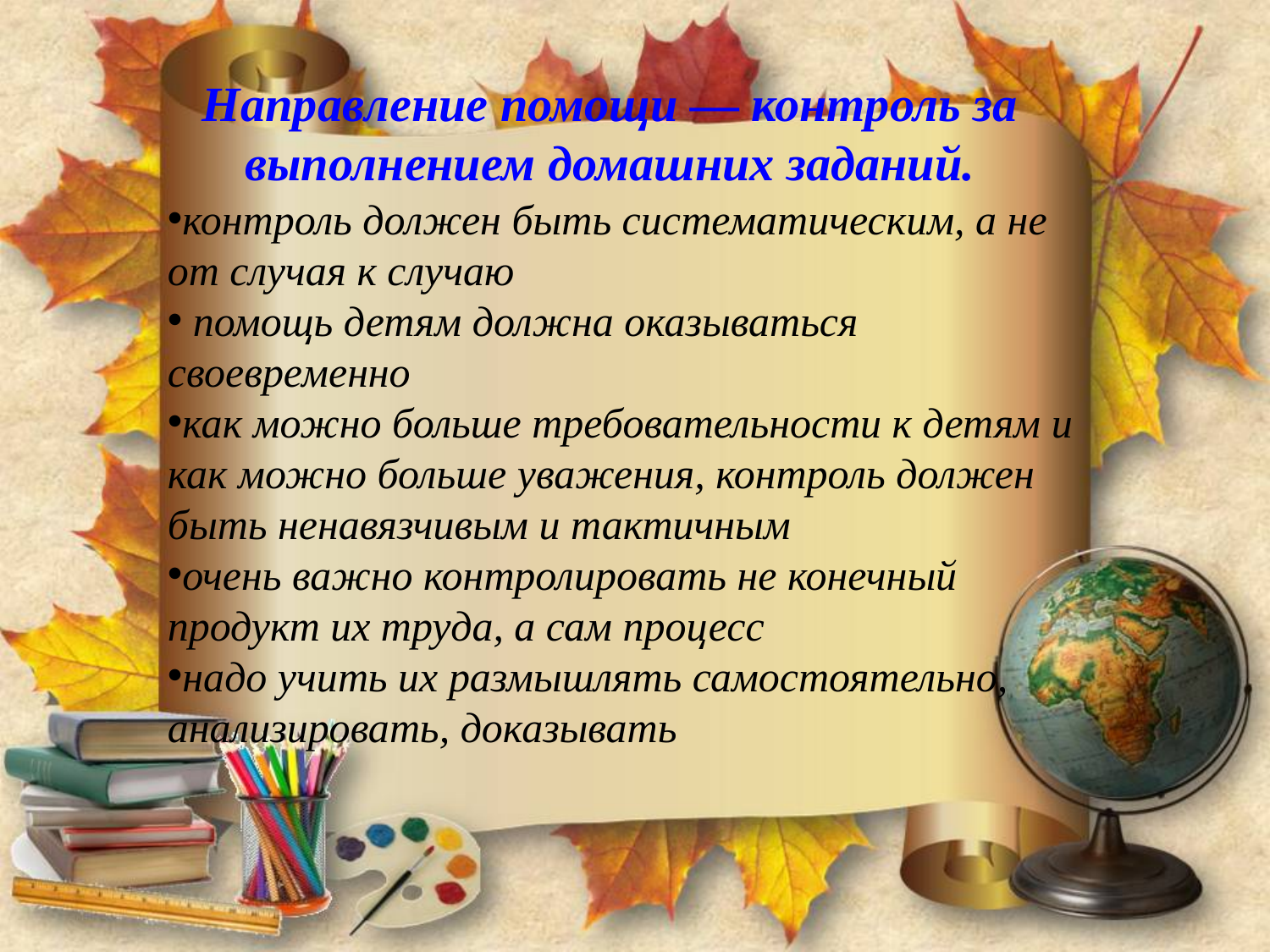

# Направление помощи — контроль за выполнением домашних заданий.

контроль должен быть систематическим, а не от случая к случаю
 помощь детям должна оказываться своевременно
как можно больше требовательности к детям и как можно больше уважения, контроль должен быть ненавязчивым и тактичным
очень важно контролировать не конечный продукт их труда, а сам процесс
надо учить их размышлять самостоятельно, анализировать, доказывать